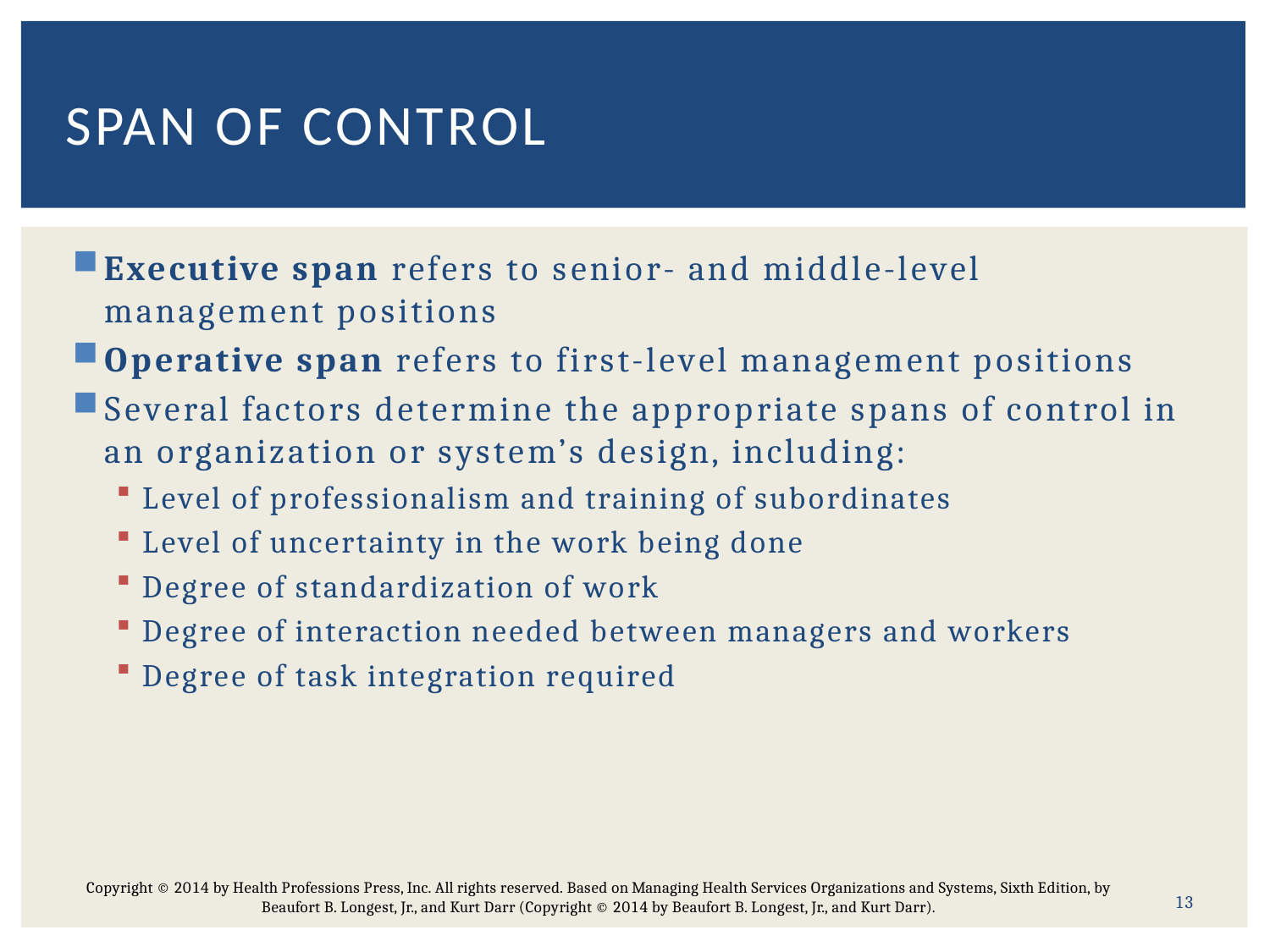

# Span of Control
Executive span refers to senior- and middle-level management positions
Operative span refers to first-level management positions
Several factors determine the appropriate spans of control in an organization or system’s design, including:
Level of professionalism and training of subordinates
Level of uncertainty in the work being done
Degree of standardization of work
Degree of interaction needed between managers and workers
Degree of task integration required
13